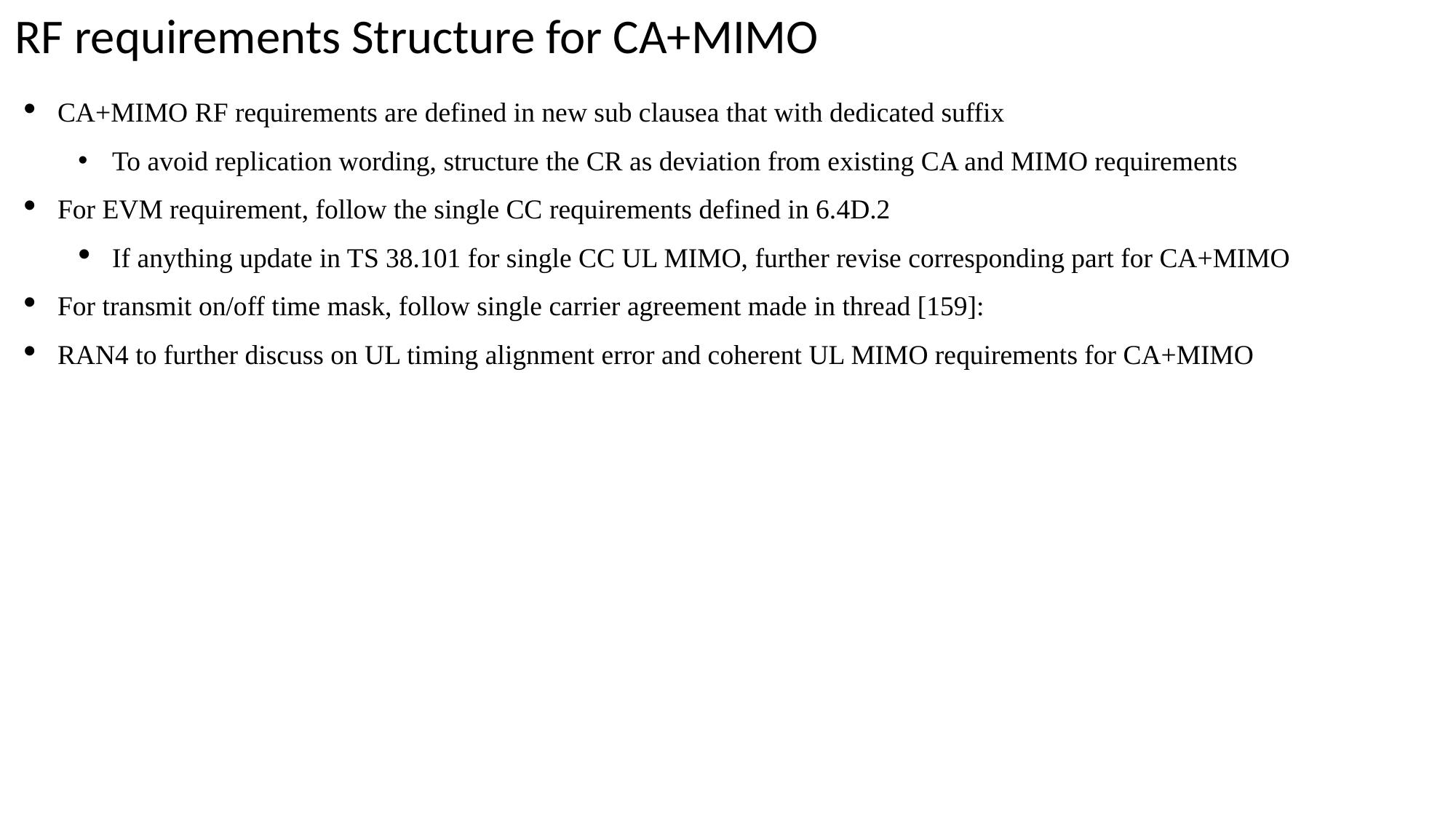

RF requirements Structure for CA+MIMO
CA+MIMO RF requirements are defined in new sub clausea that with dedicated suffix
To avoid replication wording, structure the CR as deviation from existing CA and MIMO requirements
For EVM requirement, follow the single CC requirements defined in 6.4D.2
If anything update in TS 38.101 for single CC UL MIMO, further revise corresponding part for CA+MIMO
For transmit on/off time mask, follow single carrier agreement made in thread [159]:
RAN4 to further discuss on UL timing alignment error and coherent UL MIMO requirements for CA+MIMO